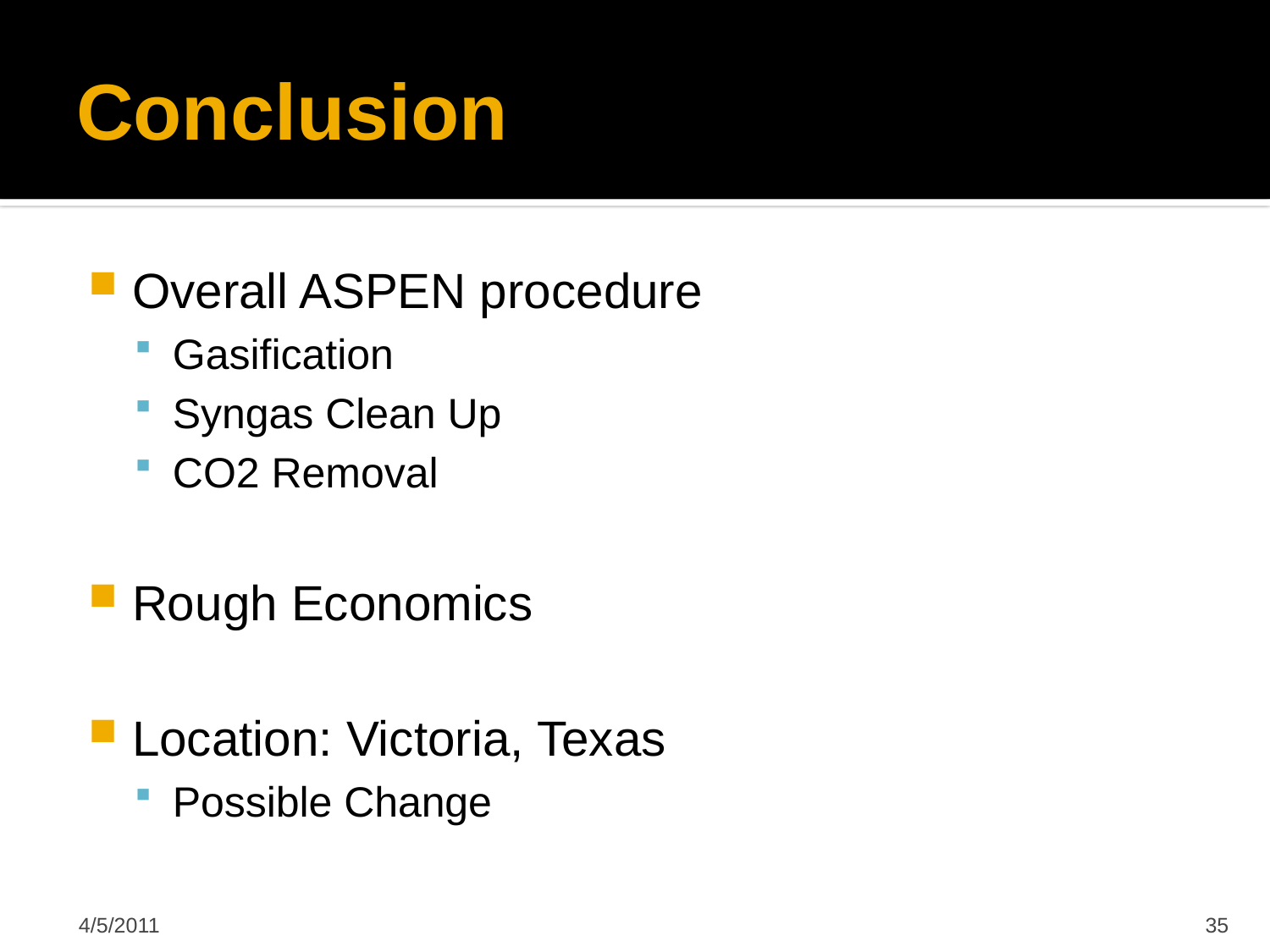

# Conclusion
Overall ASPEN procedure
Gasification
Syngas Clean Up
CO2 Removal

Rough Economics

Location: Victoria, Texas
Possible Change
4/5/2011
35